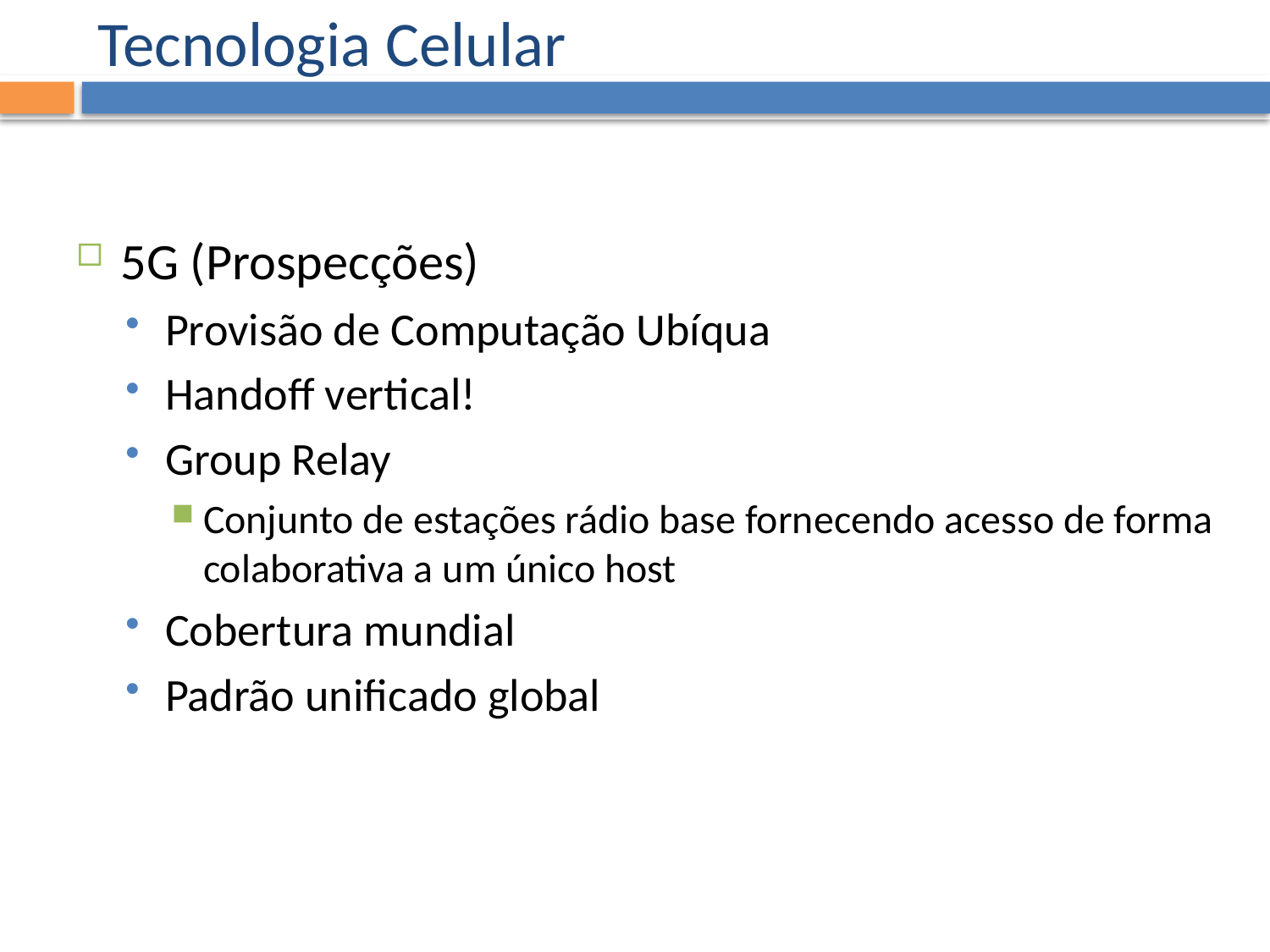

# Tecnologia Celular
5G (Prospecções)
Provisão de Computação Ubíqua
Handoff vertical!
Group Relay
Conjunto de estações rádio base fornecendo acesso de forma colaborativa a um único host
Cobertura mundial
Padrão unificado global